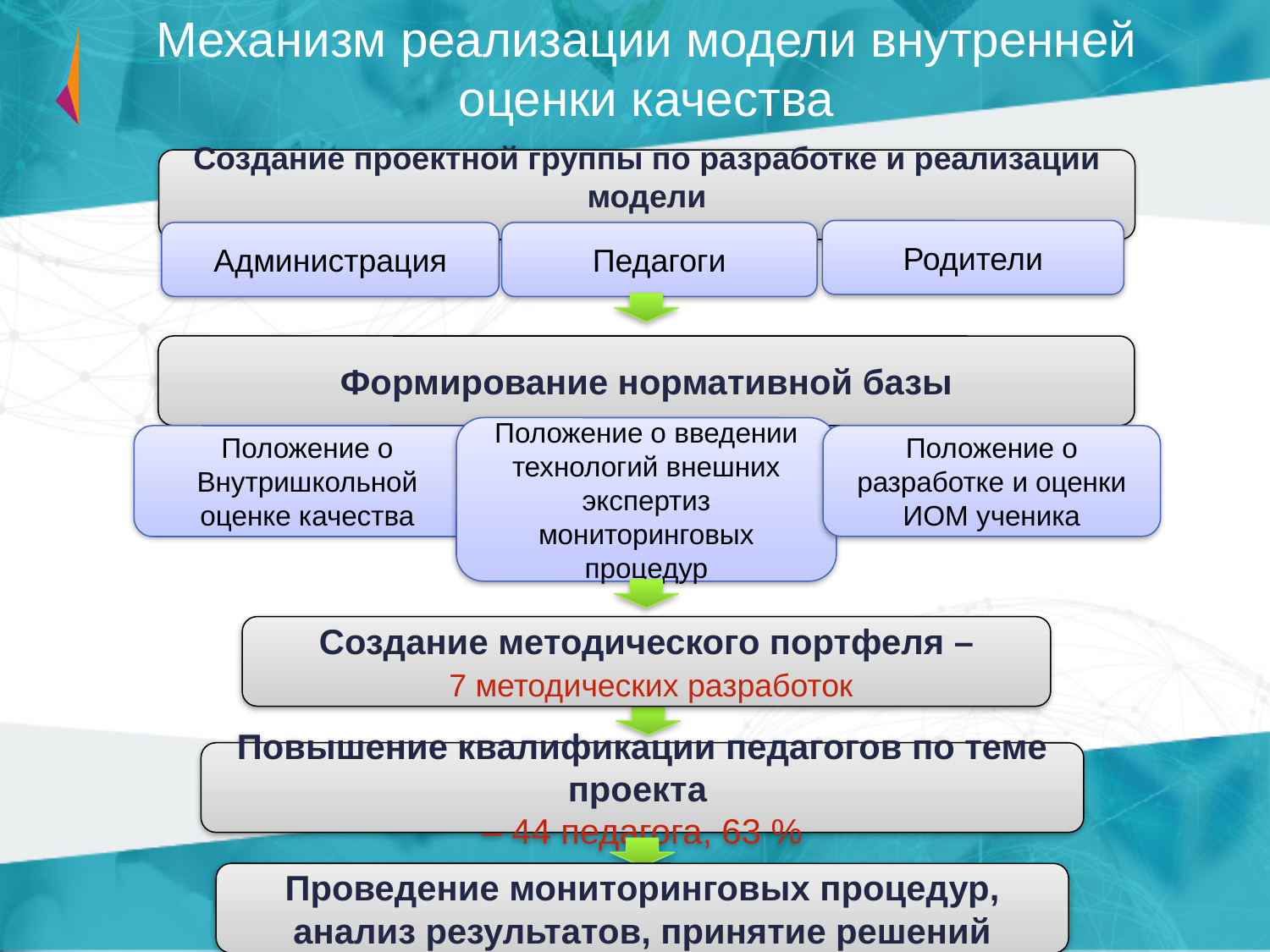

# Механизм реализации модели внутренней оценки качества
Создание проектной группы по разработке и реализации модели

Родители
Администрация
Педагоги

Формирование нормативной базы
Положение о введении технологий внешних экспертиз мониторинговых процедур
Положение о разработке и оценки ИОМ ученика
Положение о Внутришкольной оценке качества

Создание методического портфеля –
 7 методических разработок

Повышение квалификации педагогов по теме проекта
– 44 педагога, 63 %

Проведение мониторинговых процедур, анализ результатов, принятие решений